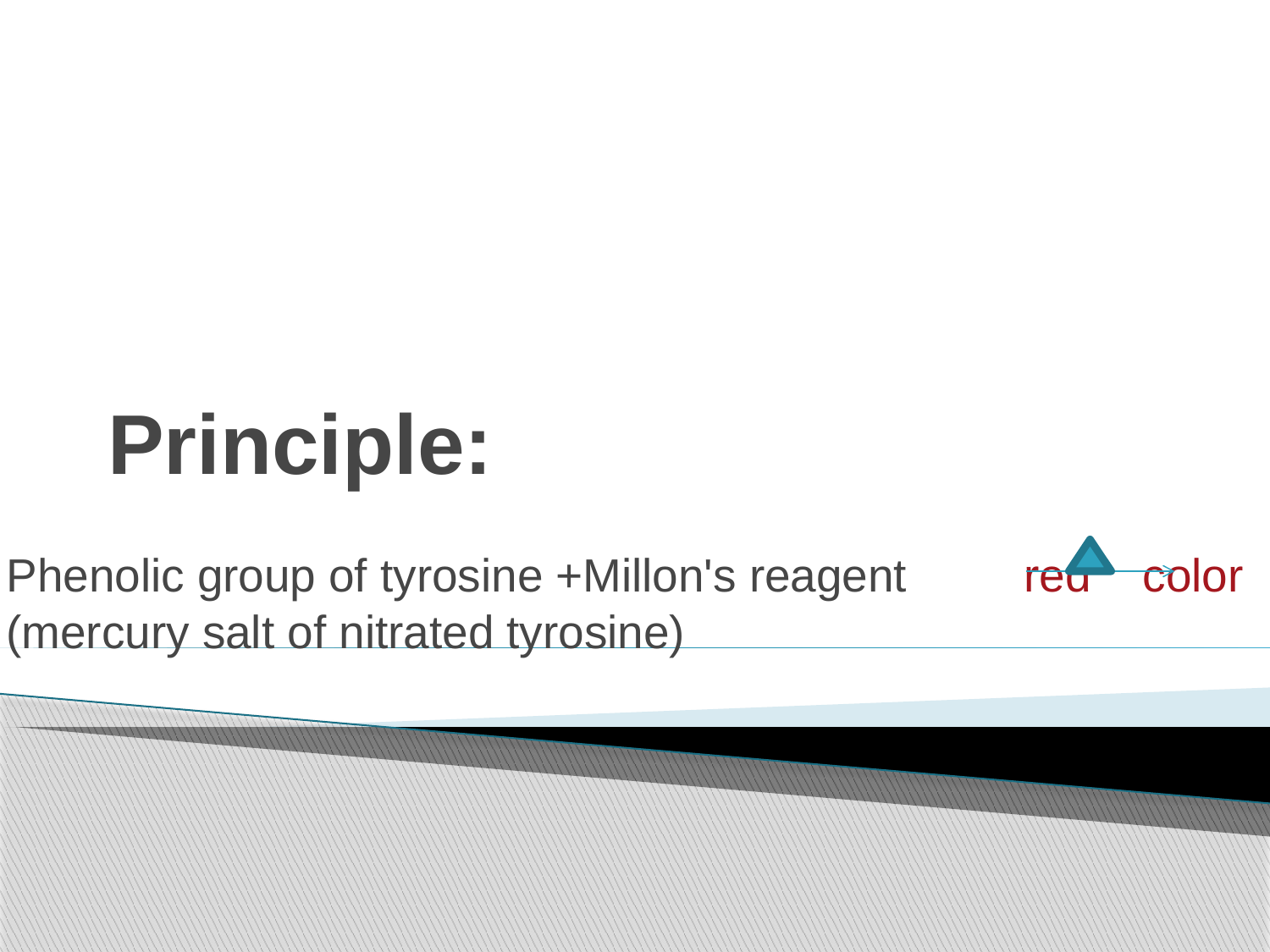

# Principle:
Phenolic group of tyrosine +Millon's reagent         red    color (mercury salt of nitrated tyrosine)